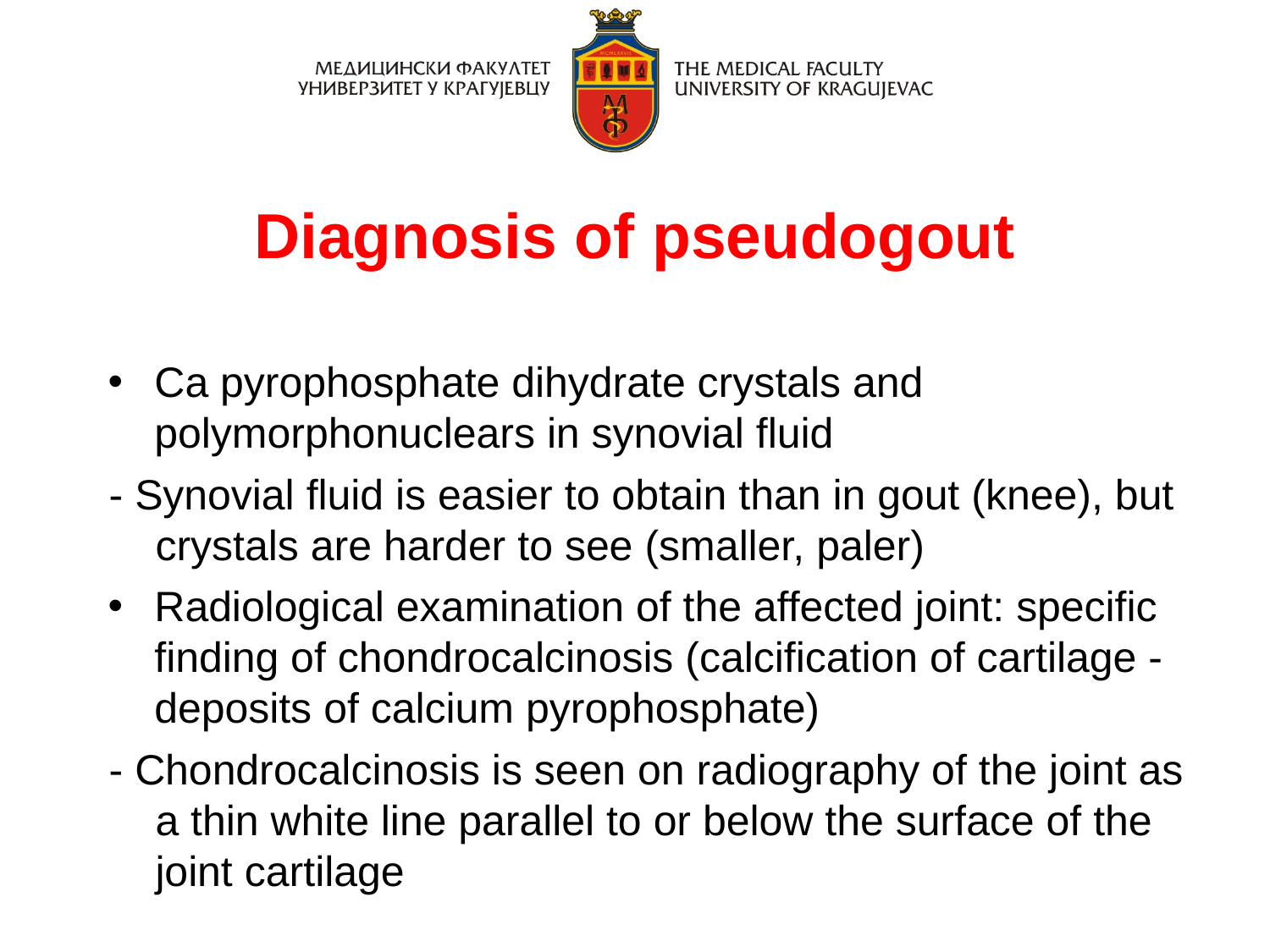

Diagnosis of pseudogout
Ca pyrophosphate dihydrate crystals and polymorphonuclears in synovial fluid
- Synovial fluid is easier to obtain than in gout (knee), but crystals are harder to see (smaller, paler)
Radiological examination of the affected joint: specific finding of chondrocalcinosis (calcification of cartilage - deposits of calcium pyrophosphate)
- Chondrocalcinosis is seen on radiography of the joint as a thin white line parallel to or below the surface of the joint cartilage